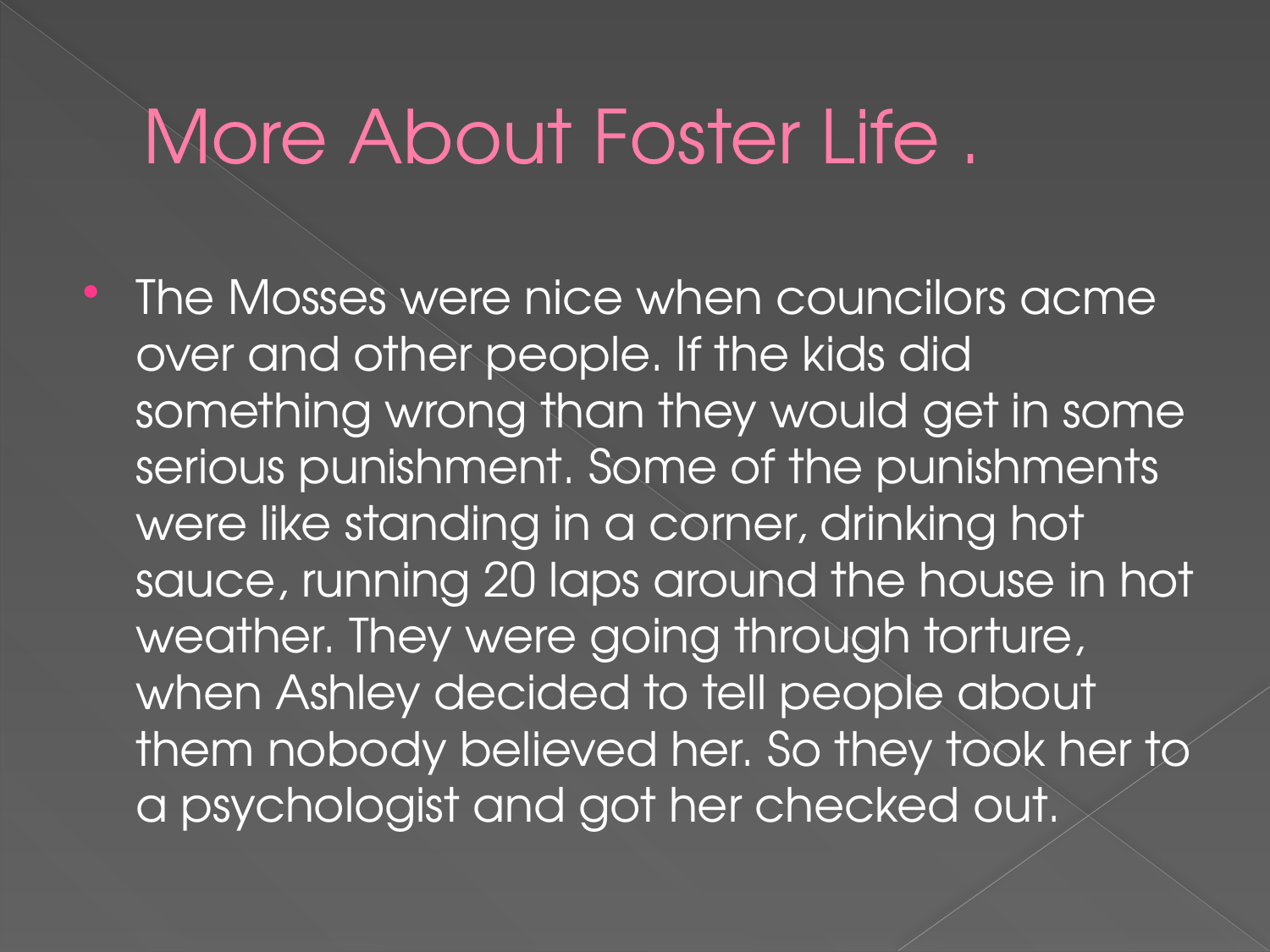

# More About Foster Life .
The Mosses were nice when councilors acme over and other people. If the kids did something wrong than they would get in some serious punishment. Some of the punishments were like standing in a corner, drinking hot sauce, running 20 laps around the house in hot weather. They were going through torture, when Ashley decided to tell people about them nobody believed her. So they took her to a psychologist and got her checked out.